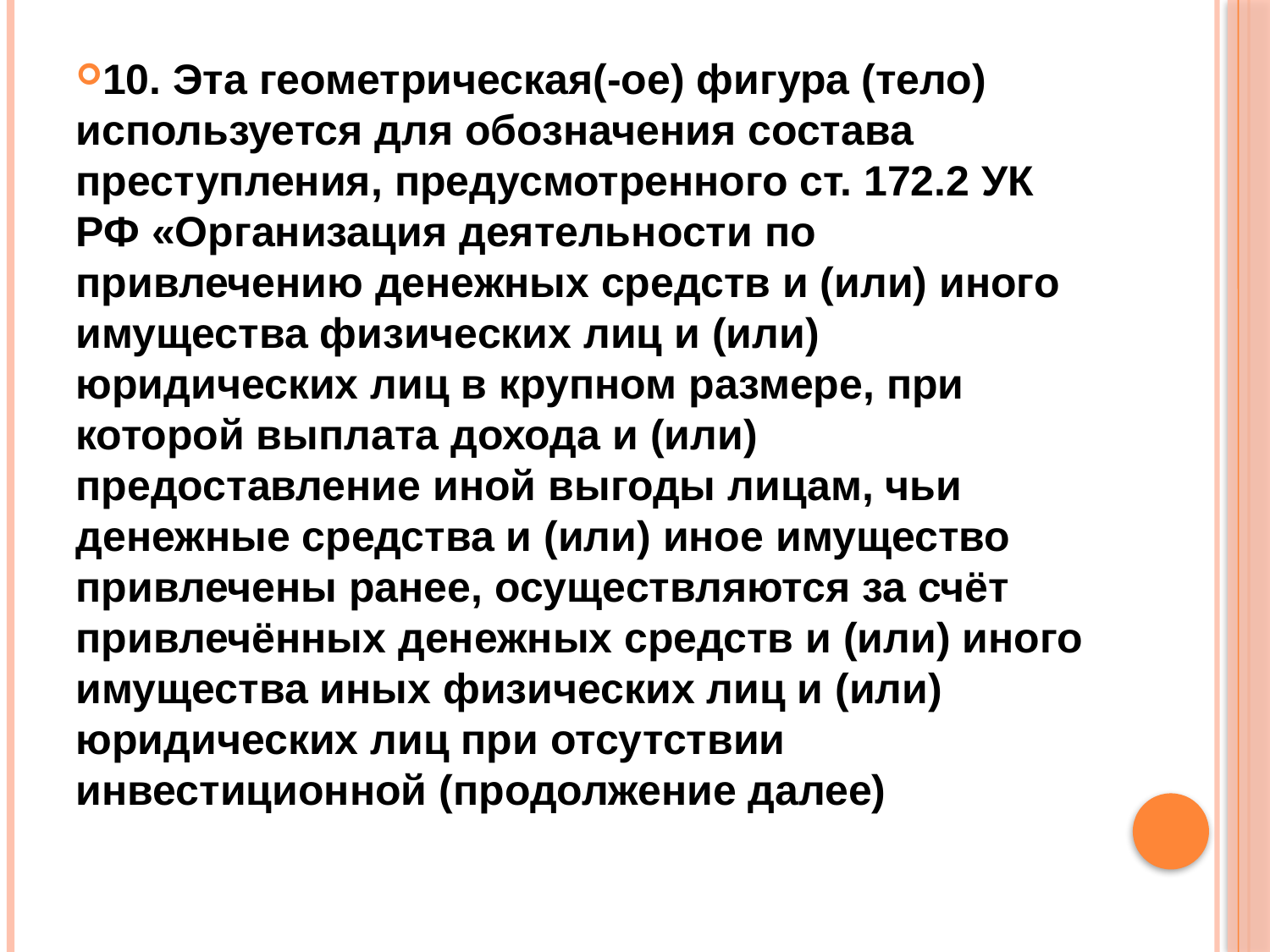

#
10. Эта геометрическая(-ое) фигура (тело) используется для обозначения состава преступления, предусмотренного ст. 172.2 УК РФ «Организация деятельности по привлечению денежных средств и (или) иного имущества физических лиц и (или) юридических лиц в крупном размере, при которой выплата дохода и (или) предоставление иной выгоды лицам, чьи денежные средства и (или) иное имущество привлечены ранее, осуществляются за счёт привлечённых денежных средств и (или) иного имущества иных физических лиц и (или) юридических лиц при отсутствии инвестиционной (продолжение далее)